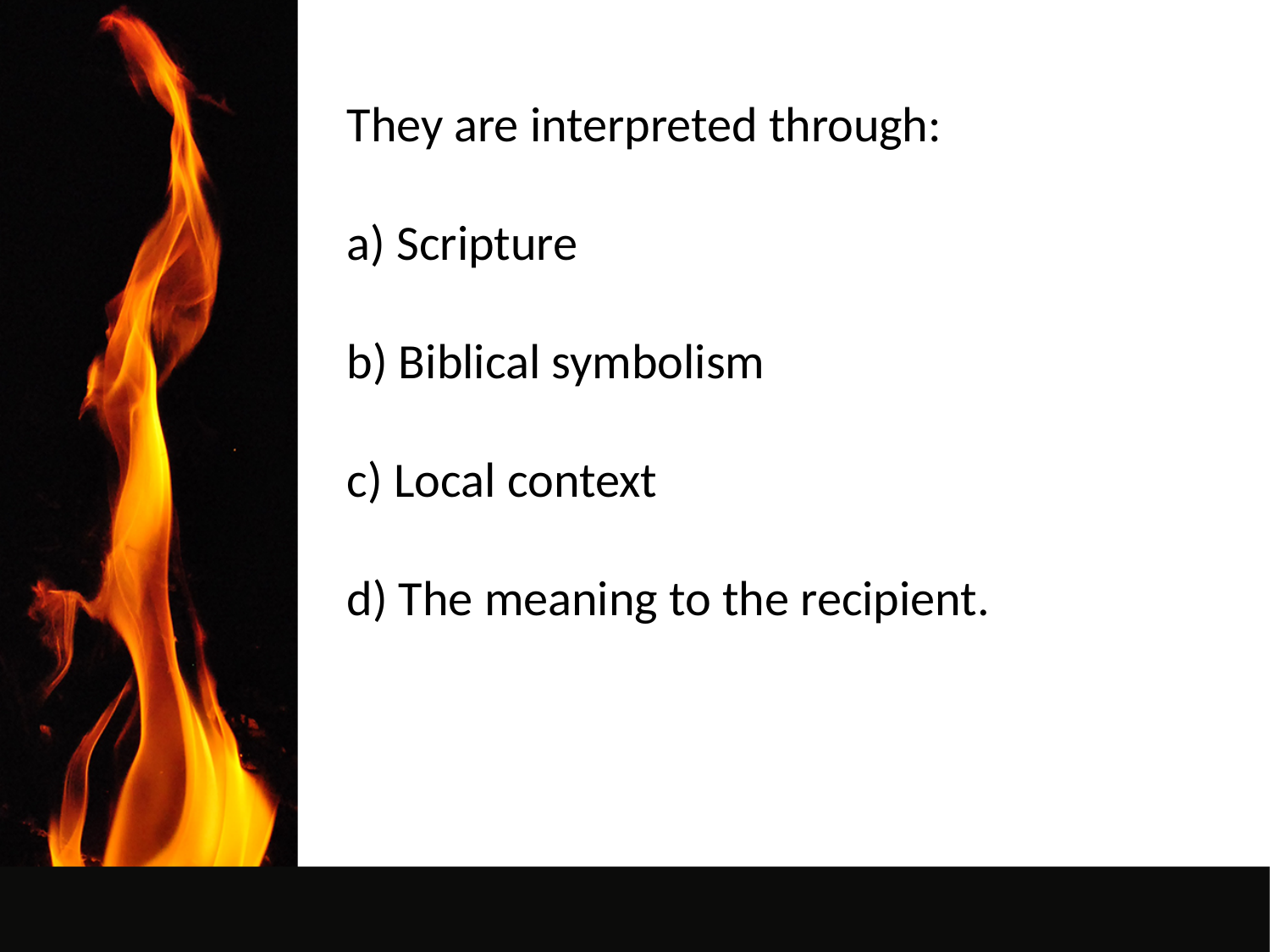

They are interpreted through:
a) Scripture
b) Biblical symbolism
c) Local context
d) The meaning to the recipient.